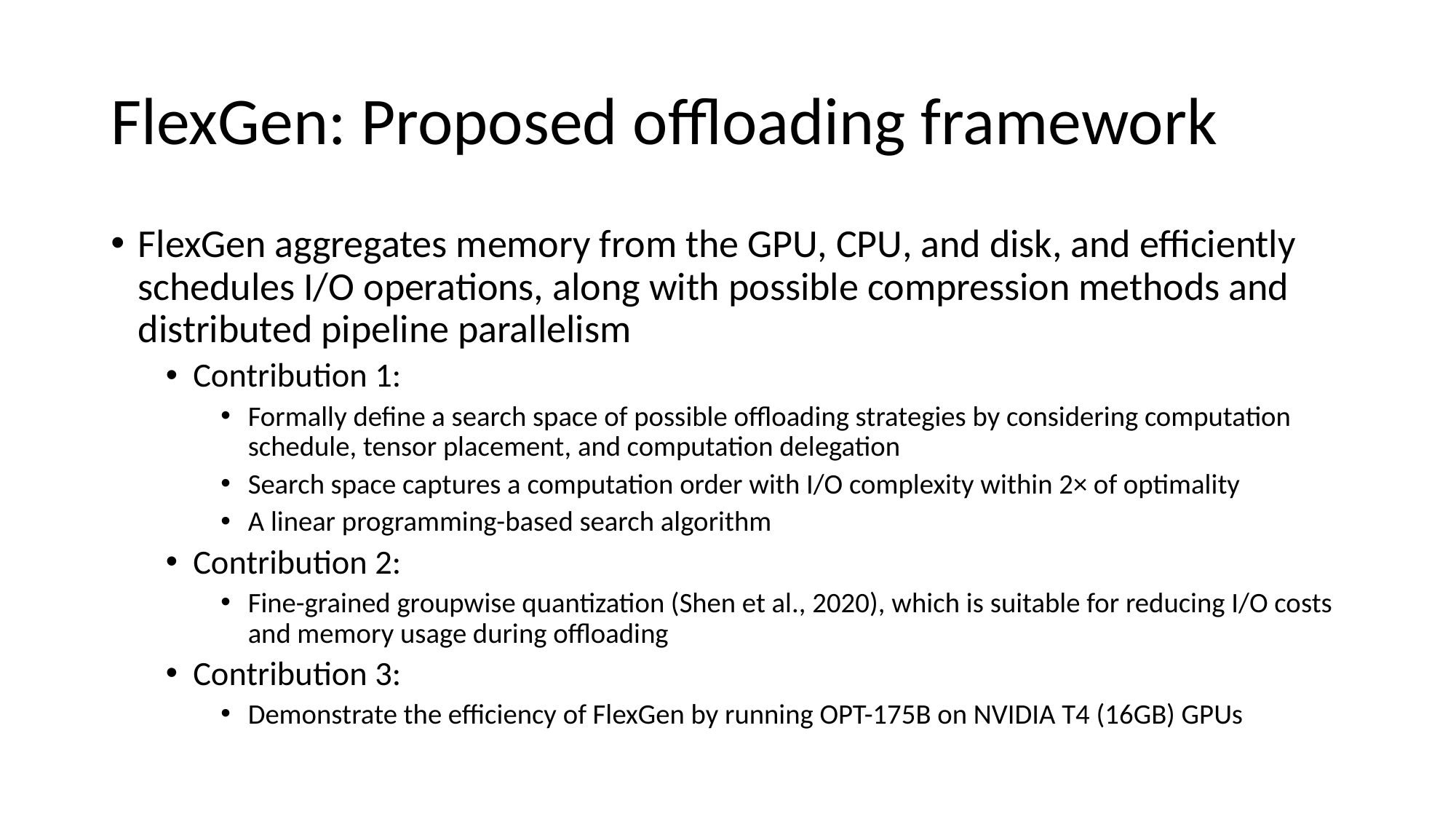

# FlexGen: Proposed offloading framework
FlexGen aggregates memory from the GPU, CPU, and disk, and efficiently schedules I/O operations, along with possible compression methods and distributed pipeline parallelism
Contribution 1:
Formally define a search space of possible offloading strategies by considering computation schedule, tensor placement, and computation delegation
Search space captures a computation order with I/O complexity within 2× of optimality
A linear programming-based search algorithm
Contribution 2:
Fine-grained groupwise quantization (Shen et al., 2020), which is suitable for reducing I/O costs and memory usage during offloading
Contribution 3:
Demonstrate the efficiency of FlexGen by running OPT-175B on NVIDIA T4 (16GB) GPUs